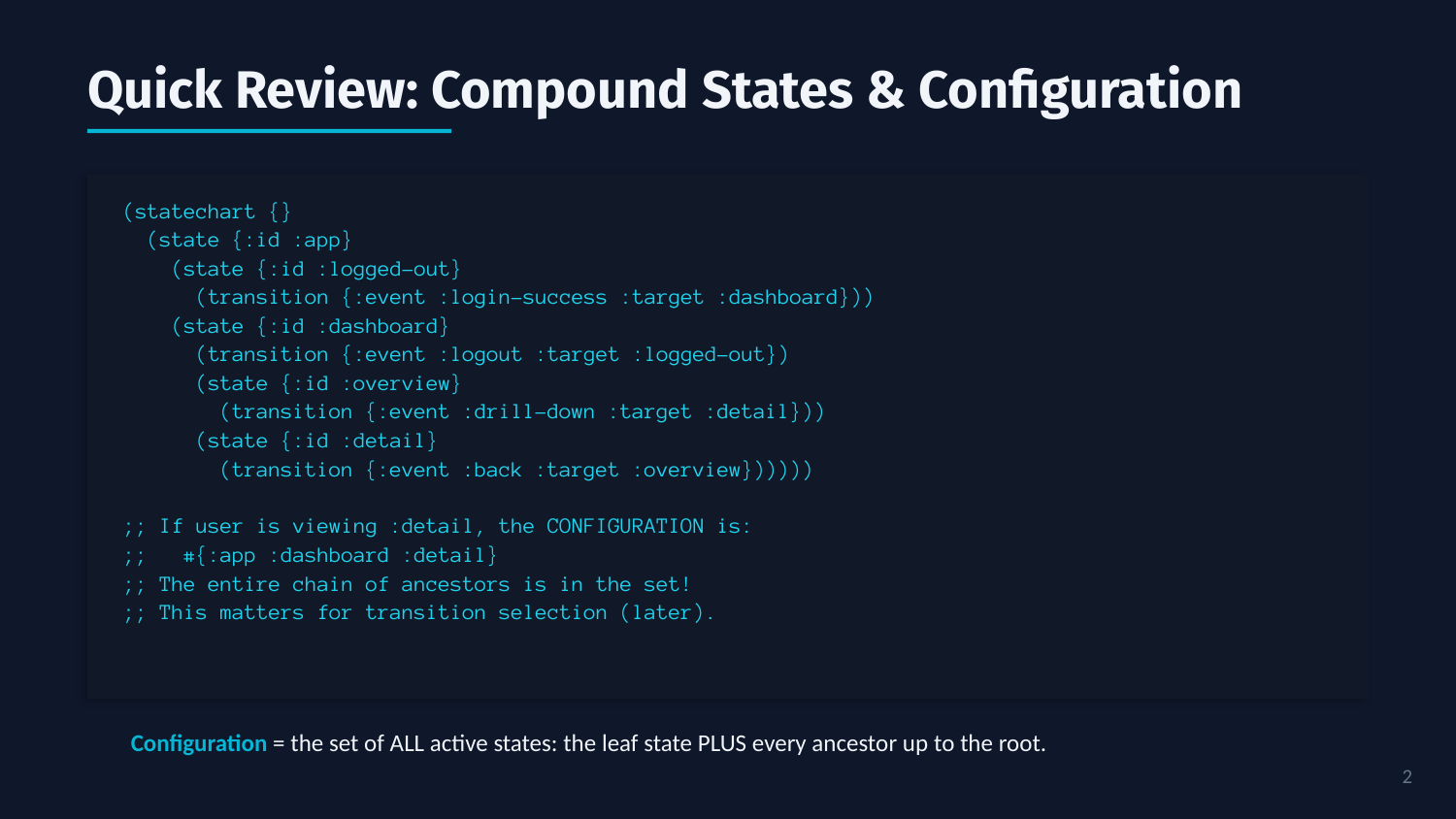

Quick Review: Compound States & Configuration

(statechart {}
  (state {:id :app}
    (state {:id :logged-out}
      (transition {:event :login-success :target :dashboard}))
    (state {:id :dashboard}
      (transition {:event :logout :target :logged-out})
      (state {:id :overview}
        (transition {:event :drill-down :target :detail}))
      (state {:id :detail}
        (transition {:event :back :target :overview})))))

;; If user is viewing :detail, the CONFIGURATION is:
;;   #{:app :dashboard :detail}
;; The entire chain of ancestors is in the set!
;; This matters for transition selection (later).
Configuration = the set of ALL active states: the leaf state PLUS every ancestor up to the root.
2